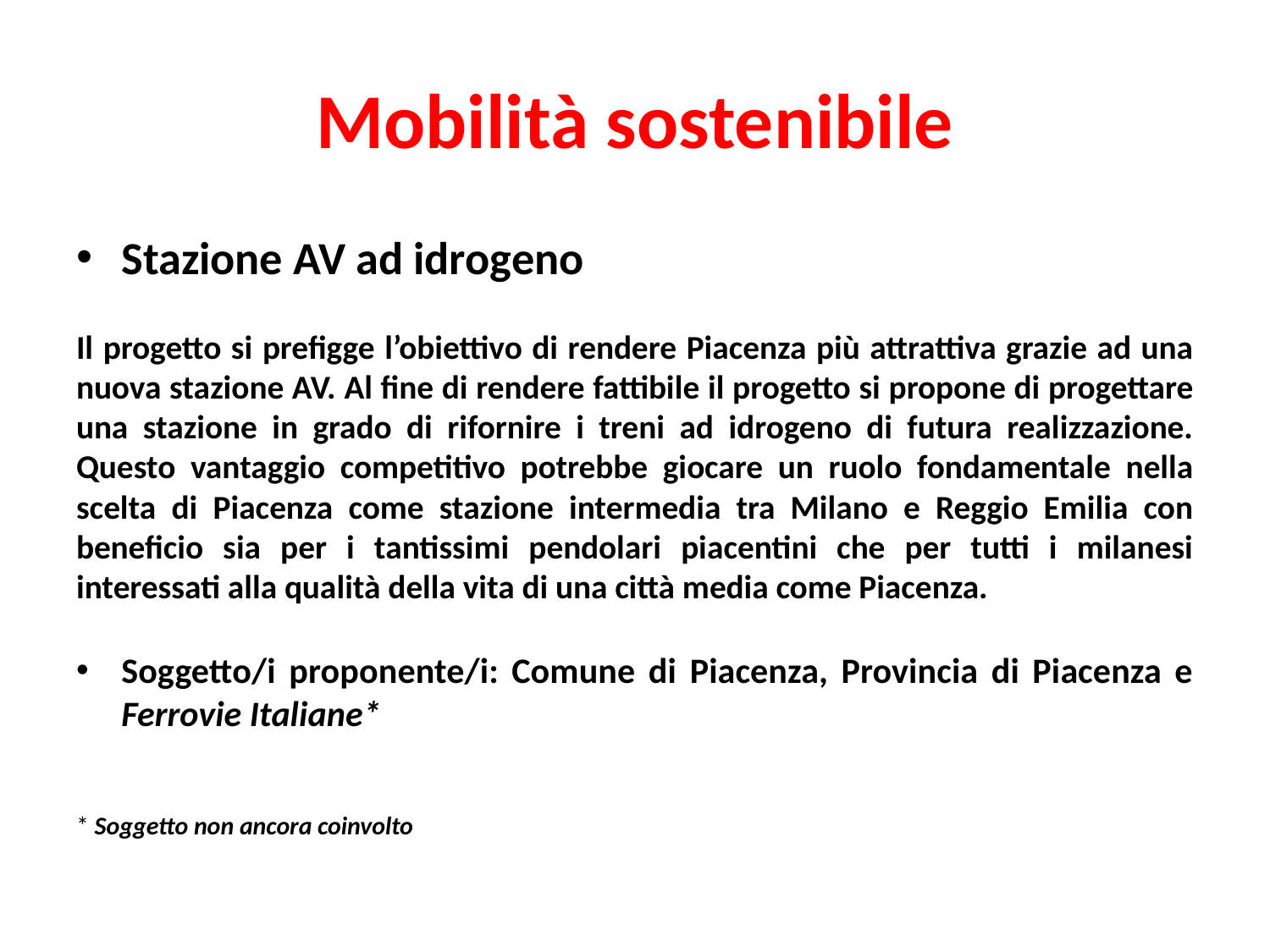

# Mobilità sostenibile
Stazione AV ad idrogeno

Il progetto si prefigge l’obiettivo di rendere Piacenza più attrattiva grazie ad una nuova stazione AV. Al fine di rendere fattibile il progetto si propone di progettare una stazione in grado di rifornire i treni ad idrogeno di futura realizzazione. Questo vantaggio competitivo potrebbe giocare un ruolo fondamentale nella scelta di Piacenza come stazione intermedia tra Milano e Reggio Emilia con beneficio sia per i tantissimi pendolari piacentini che per tutti i milanesi interessati alla qualità della vita di una città media come Piacenza.

Soggetto/i proponente/i: Comune di Piacenza, Provincia di Piacenza e Ferrovie Italiane*

* Soggetto non ancora coinvolto